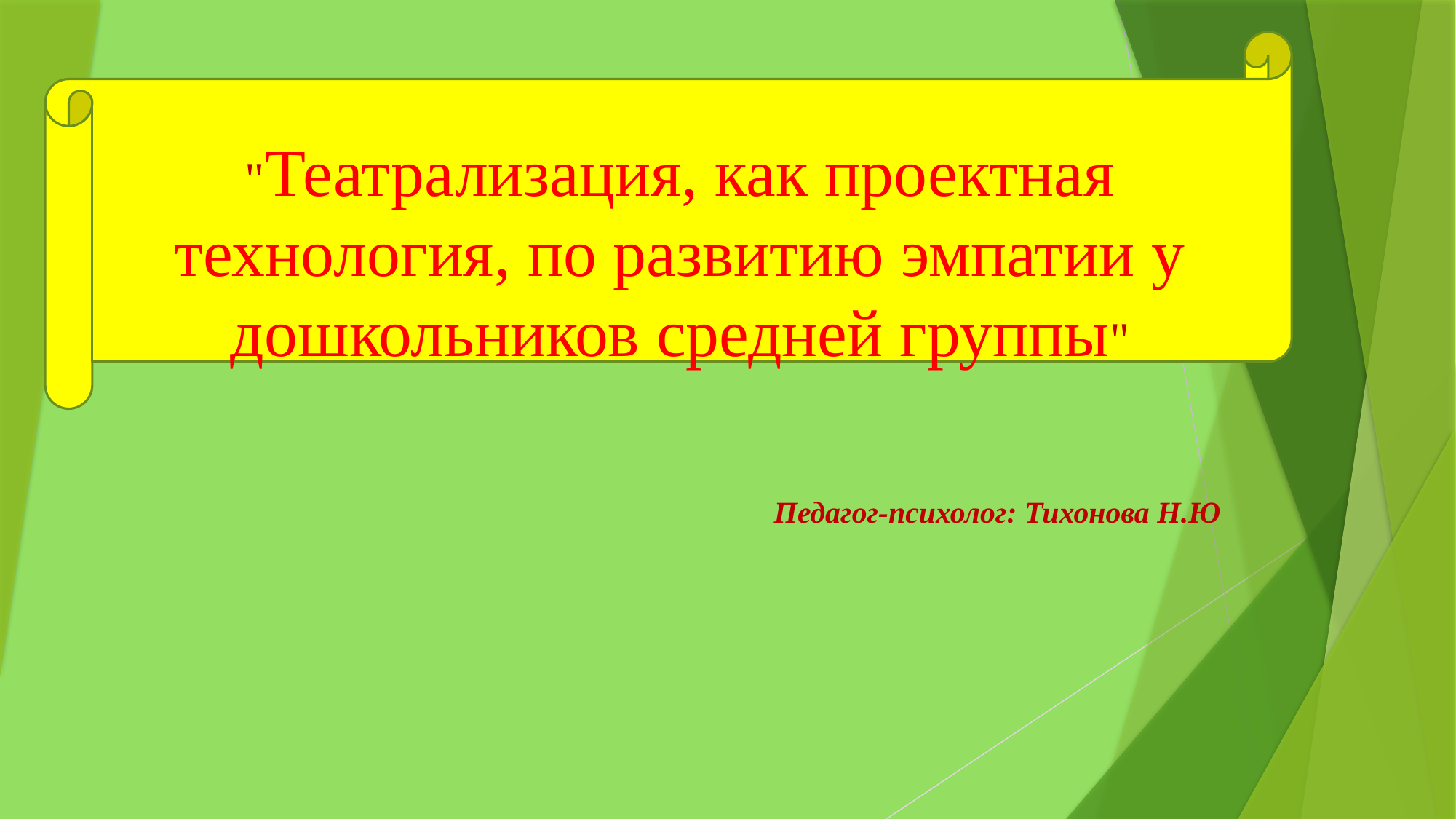

"Театрализация, как проектная технология, по развитию эмпатии у дошкольников средней группы"
Педагог-психолог: Тихонова Н.Ю